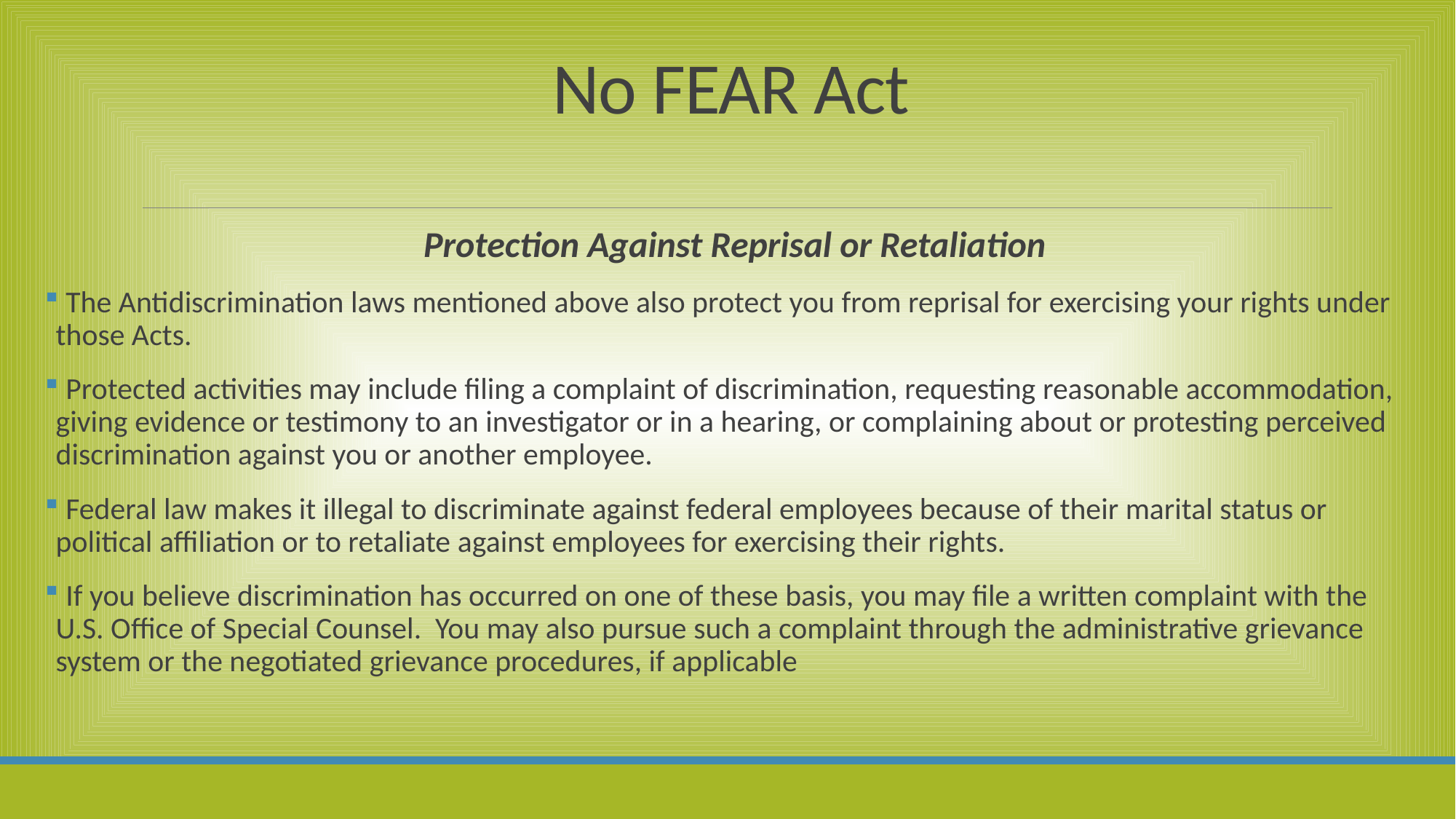

# No FEAR Act
 Protection Against Reprisal or Retaliation
 The Antidiscrimination laws mentioned above also protect you from reprisal for exercising your rights under those Acts.
 Protected activities may include filing a complaint of discrimination, requesting reasonable accommodation, giving evidence or testimony to an investigator or in a hearing, or complaining about or protesting perceived discrimination against you or another employee.
 Federal law makes it illegal to discriminate against federal employees because of their marital status or political affiliation or to retaliate against employees for exercising their rights.
 If you believe discrimination has occurred on one of these basis, you may file a written complaint with the U.S. Office of Special Counsel.  You may also pursue such a complaint through the administrative grievance system or the negotiated grievance procedures, if applicable